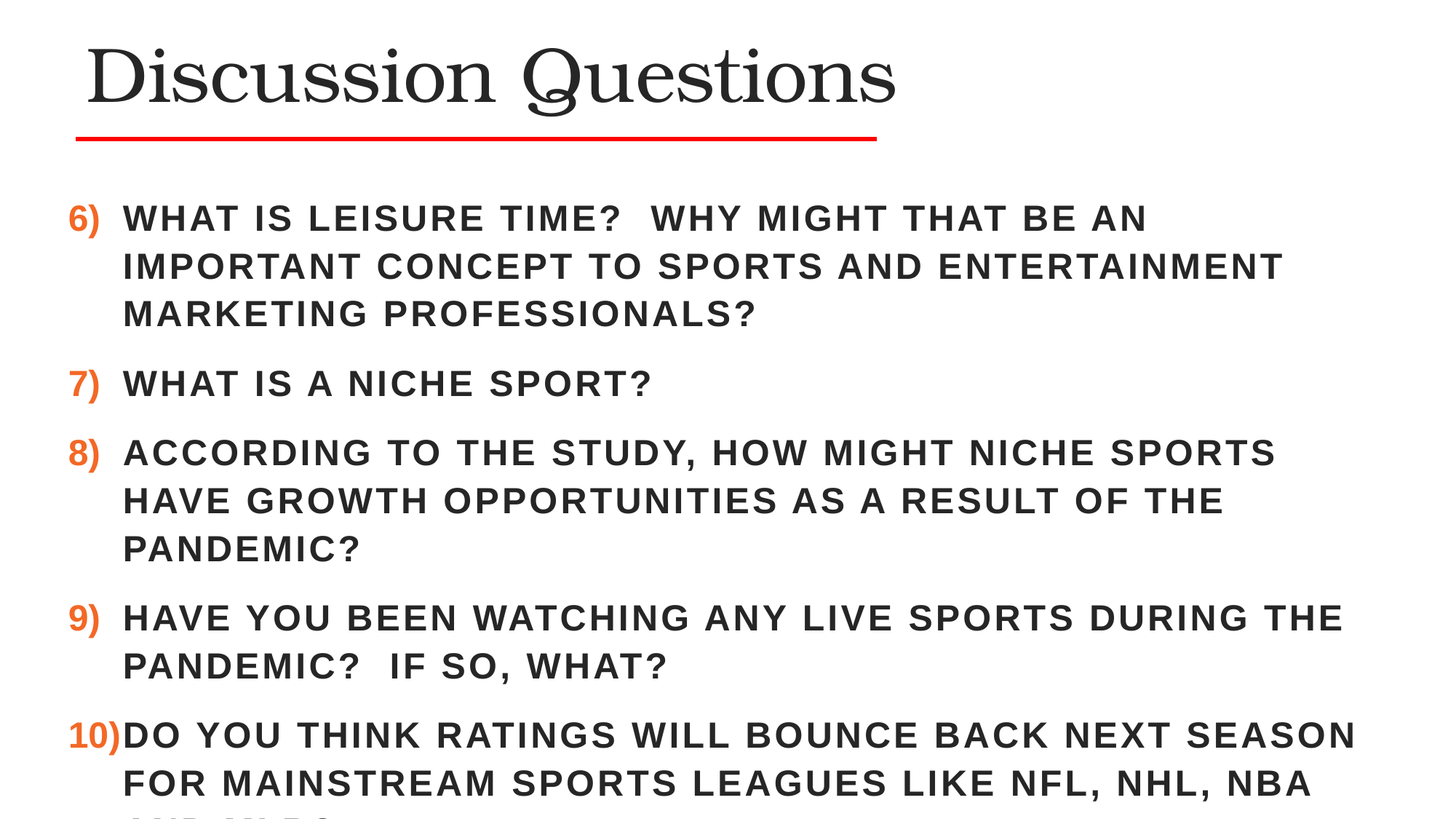

Discussion Questions
What is leisure time?  Why might that be an important concept to sports and entertainment marketing professionals?
What is a niche sport?
According to the study, how might niche sports have growth opportunities as a result of the pandemic?
Have you been watching any live sports during the pandemic?  If so, what?
Do you think ratings will bounce back next season for mainstream sports leagues like nfl, nhl, nba and mlb?